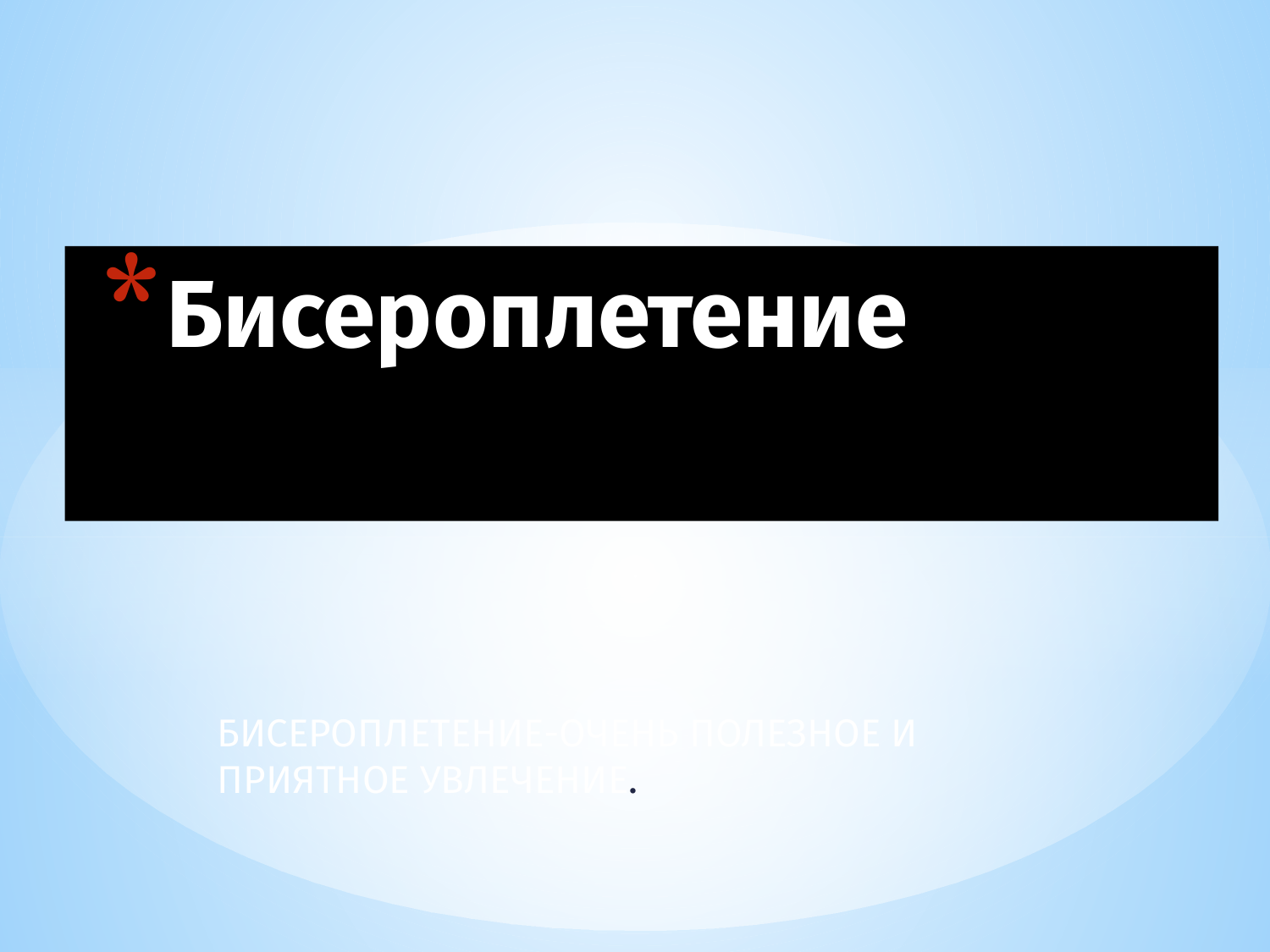

# Бисероплетение
БИСЕРОПЛЕТЕНИЕ-ОЧЕНЬ ПОЛЕЗНОЕ И ПРИЯТНОЕ УВЛЕЧЕНИЕ.